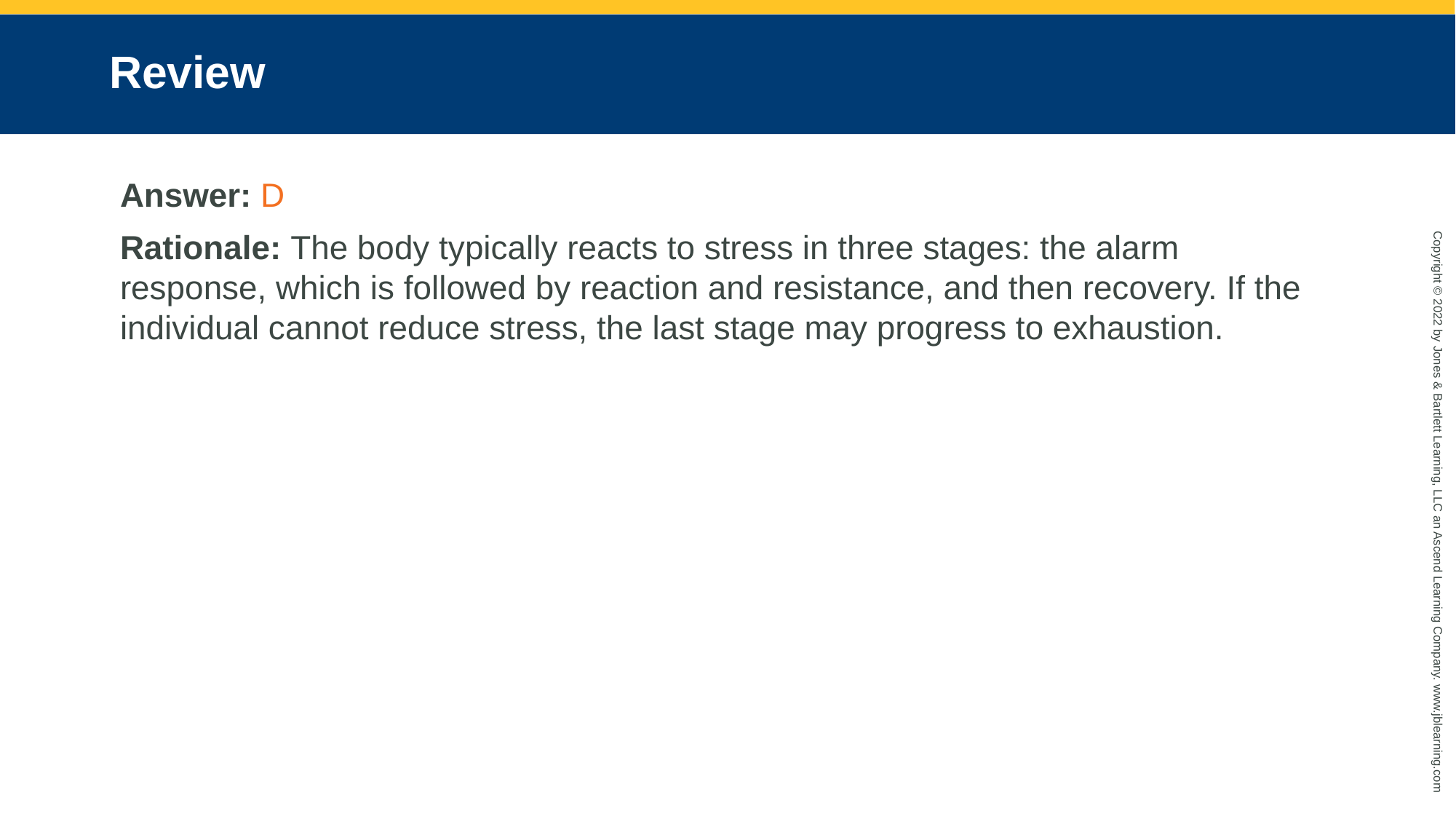

# Review
Answer: D
Rationale: The body typically reacts to stress in three stages: the alarm response, which is followed by reaction and resistance, and then recovery. If the individual cannot reduce stress, the last stage may progress to exhaustion.